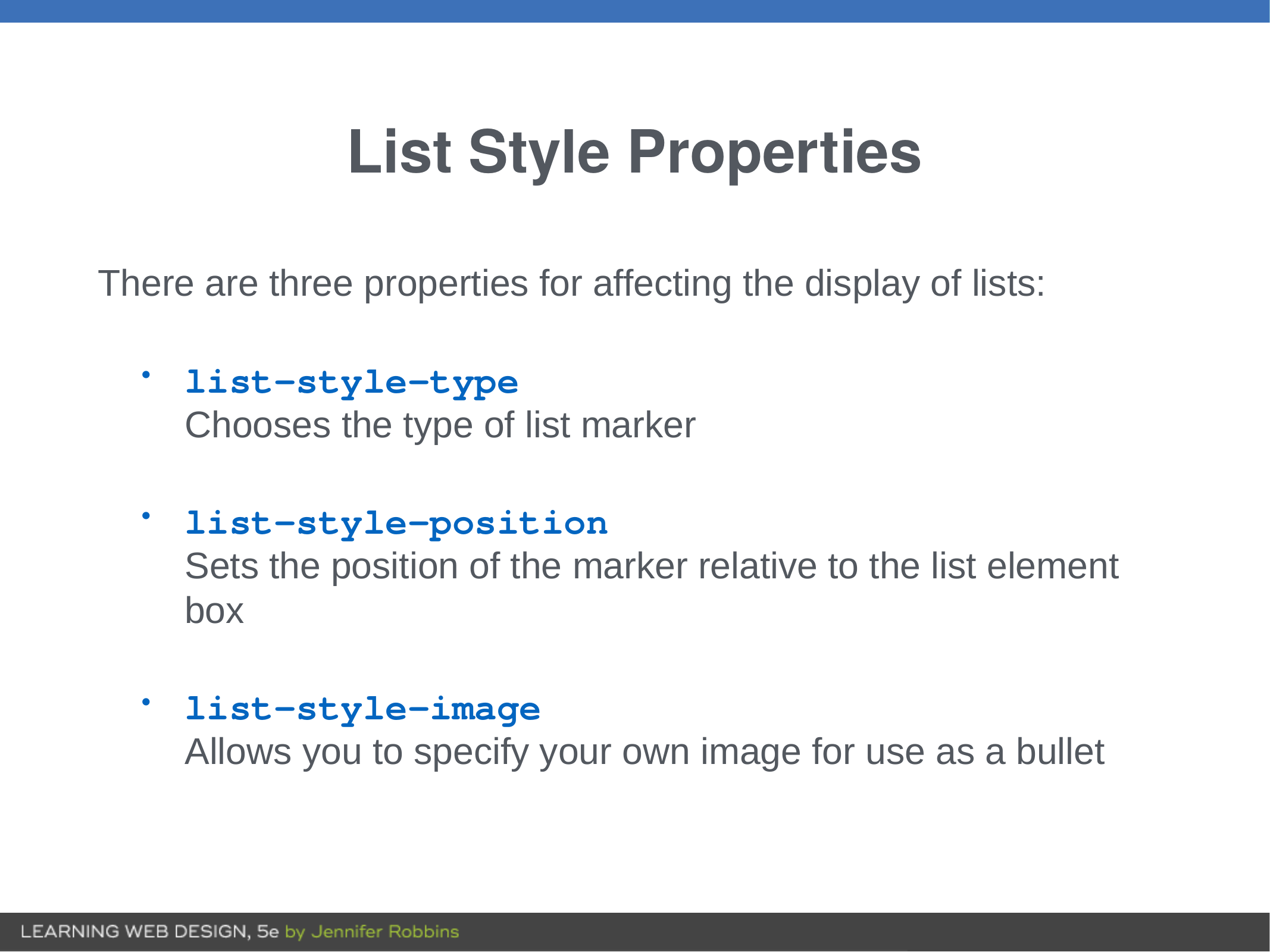

# List Style Properties
There are three properties for affecting the display of lists:
list-style-type
Chooses the type of list marker
list-style-position
Sets the position of the marker relative to the list element box
list-style-image
Allows you to specify your own image for use as a bullet